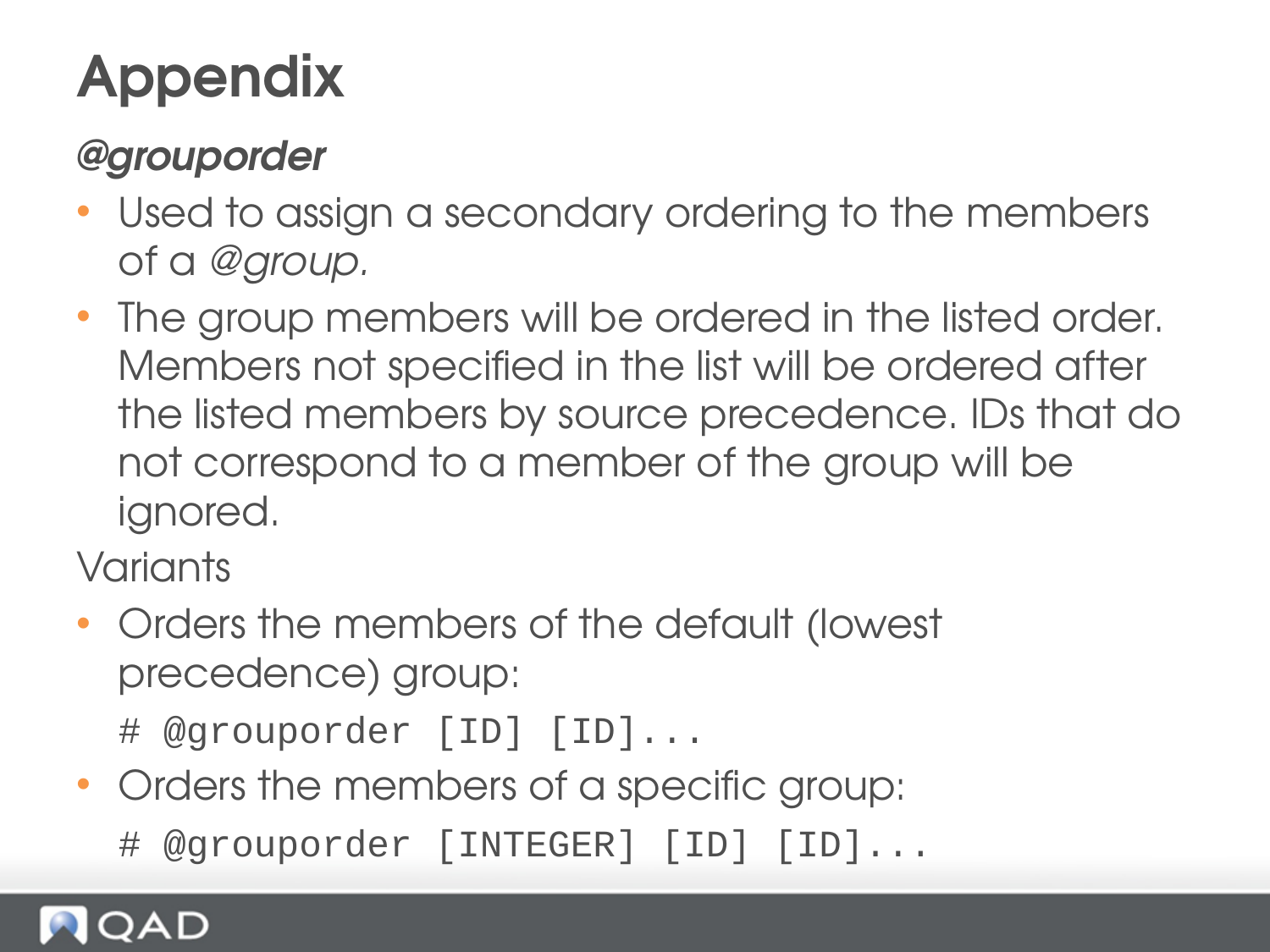

# Appendix
@grouporder
Used to assign a secondary ordering to the members of a @group.
The group members will be ordered in the listed order. Members not specified in the list will be ordered after the listed members by source precedence. IDs that do not correspond to a member of the group will be ignored.
Variants
Orders the members of the default (lowest precedence) group:
			# @grouporder [ID] [ID]...
Orders the members of a specific group:
			# @grouporder [INTEGER] [ID] [ID]...